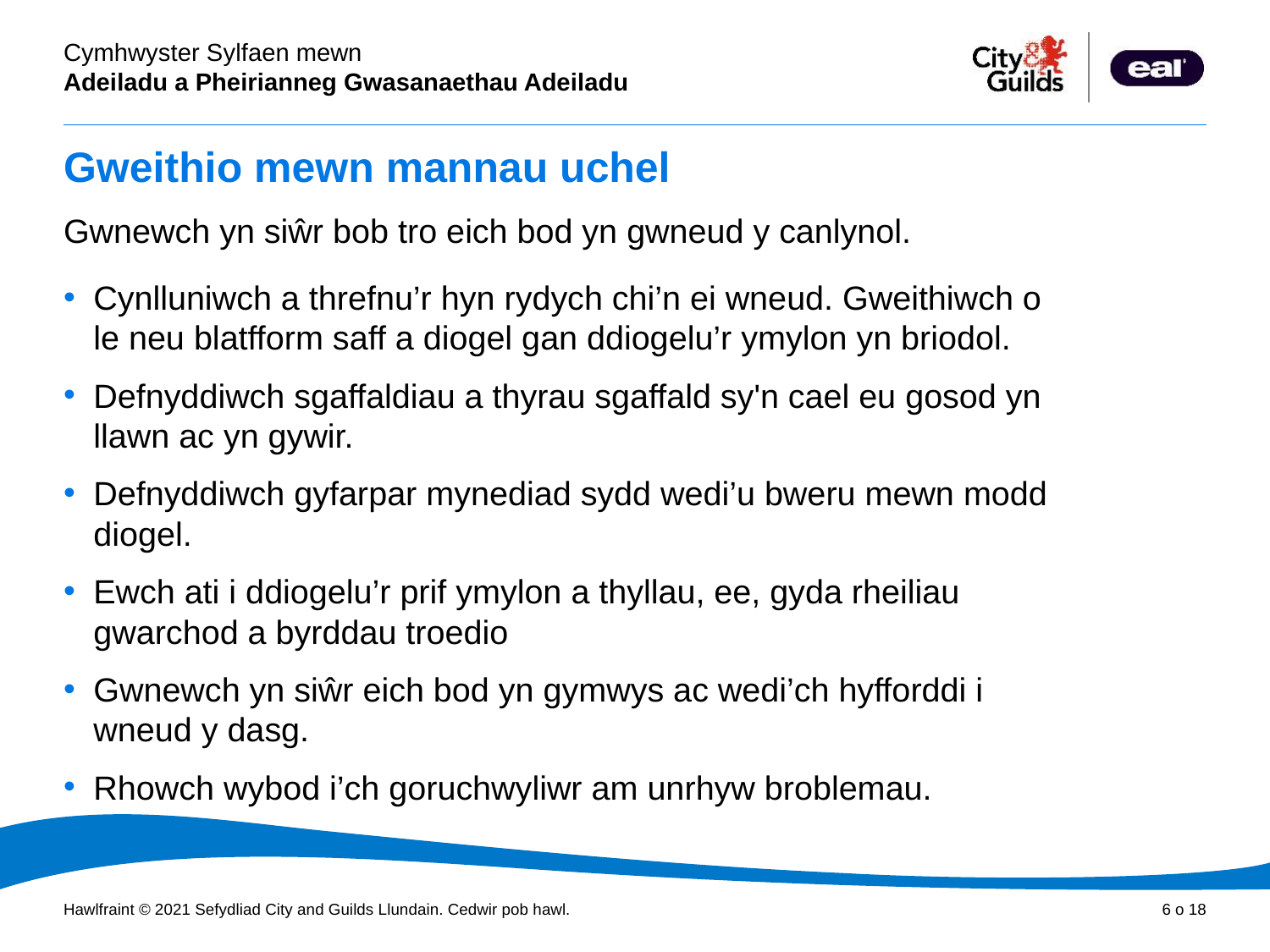

# Gweithio mewn mannau uchel
Gwnewch yn siŵr bob tro eich bod yn gwneud y canlynol.
Cynlluniwch a threfnu’r hyn rydych chi’n ei wneud. Gweithiwch o le neu blatfform saff a diogel gan ddiogelu’r ymylon yn briodol.
Defnyddiwch sgaffaldiau a thyrau sgaffald sy'n cael eu gosod yn llawn ac yn gywir.
Defnyddiwch gyfarpar mynediad sydd wedi’u bweru mewn modd diogel.
Ewch ati i ddiogelu’r prif ymylon a thyllau, ee, gyda rheiliau gwarchod a byrddau troedio
Gwnewch yn siŵr eich bod yn gymwys ac wedi’ch hyfforddi i wneud y dasg.
Rhowch wybod i’ch goruchwyliwr am unrhyw broblemau.